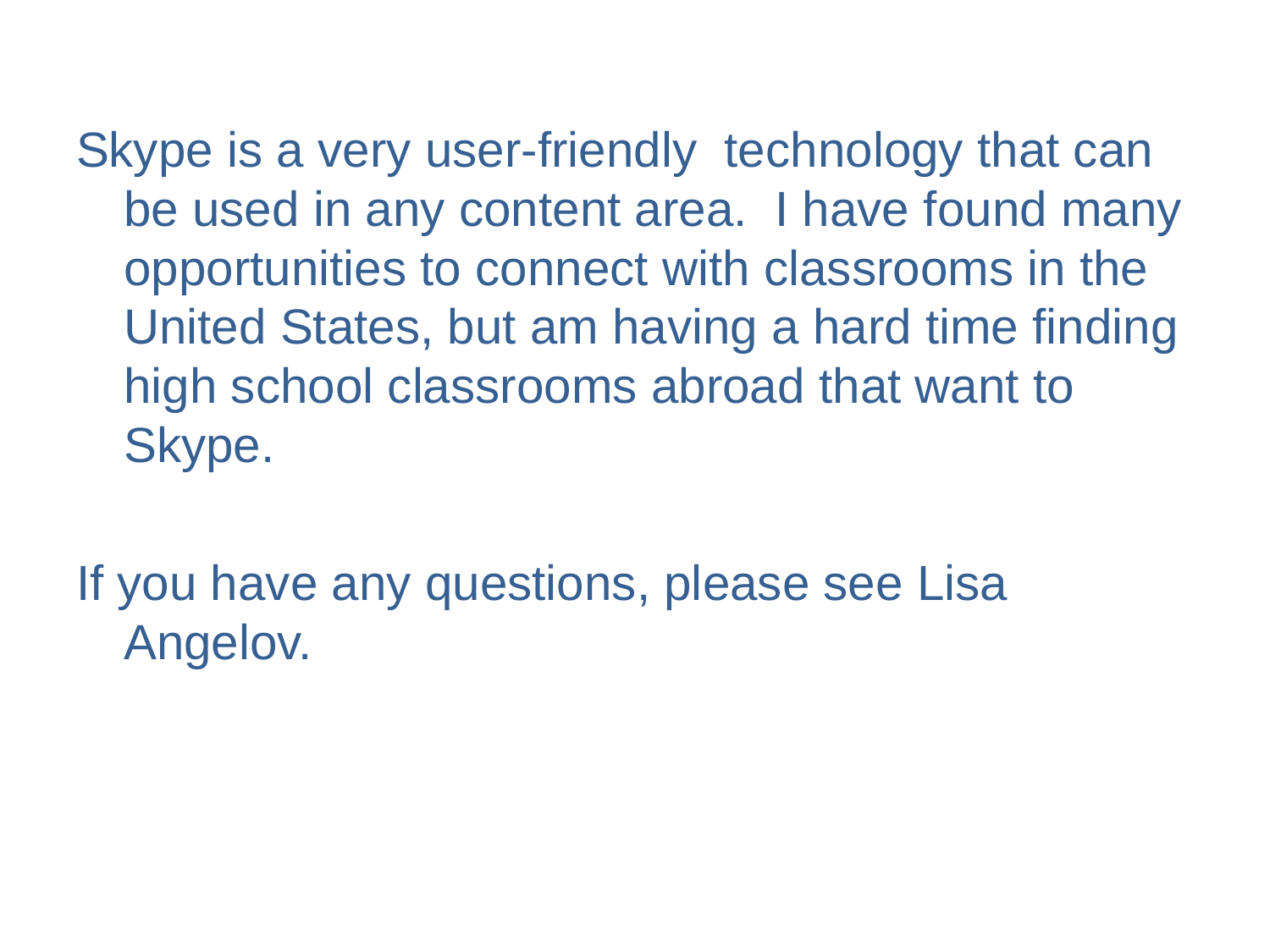

#

Skype is a very user-friendly  technology that can be used in any content area.  I have found many opportunities to connect with classrooms in the United States, but am having a hard time finding high school classrooms abroad that want to Skype.

If you have any questions, please see Lisa Angelov.